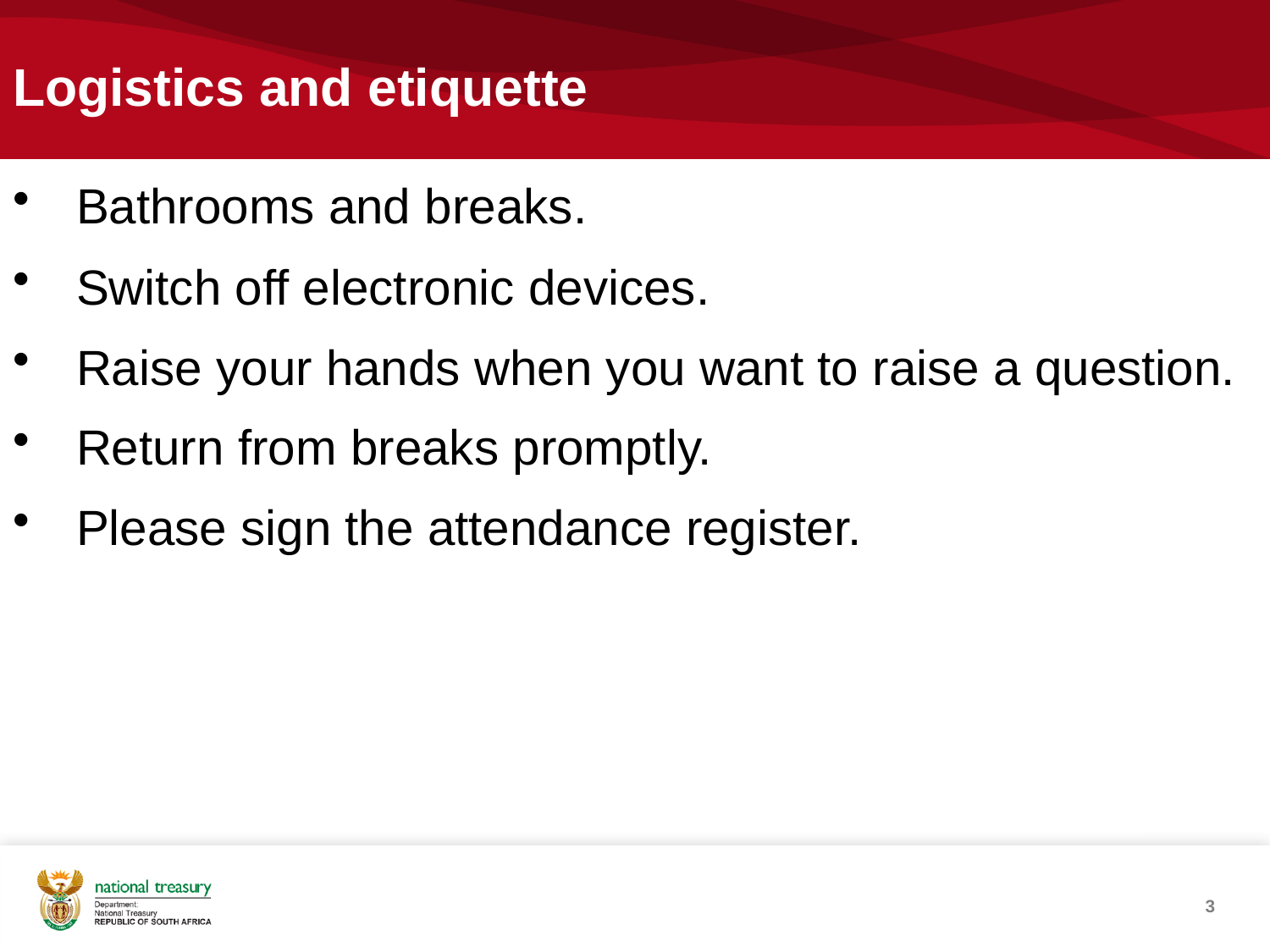

# Logistics and etiquette
Bathrooms and breaks.
Switch off electronic devices.
Raise your hands when you want to raise a question.
Return from breaks promptly.
Please sign the attendance register.

3